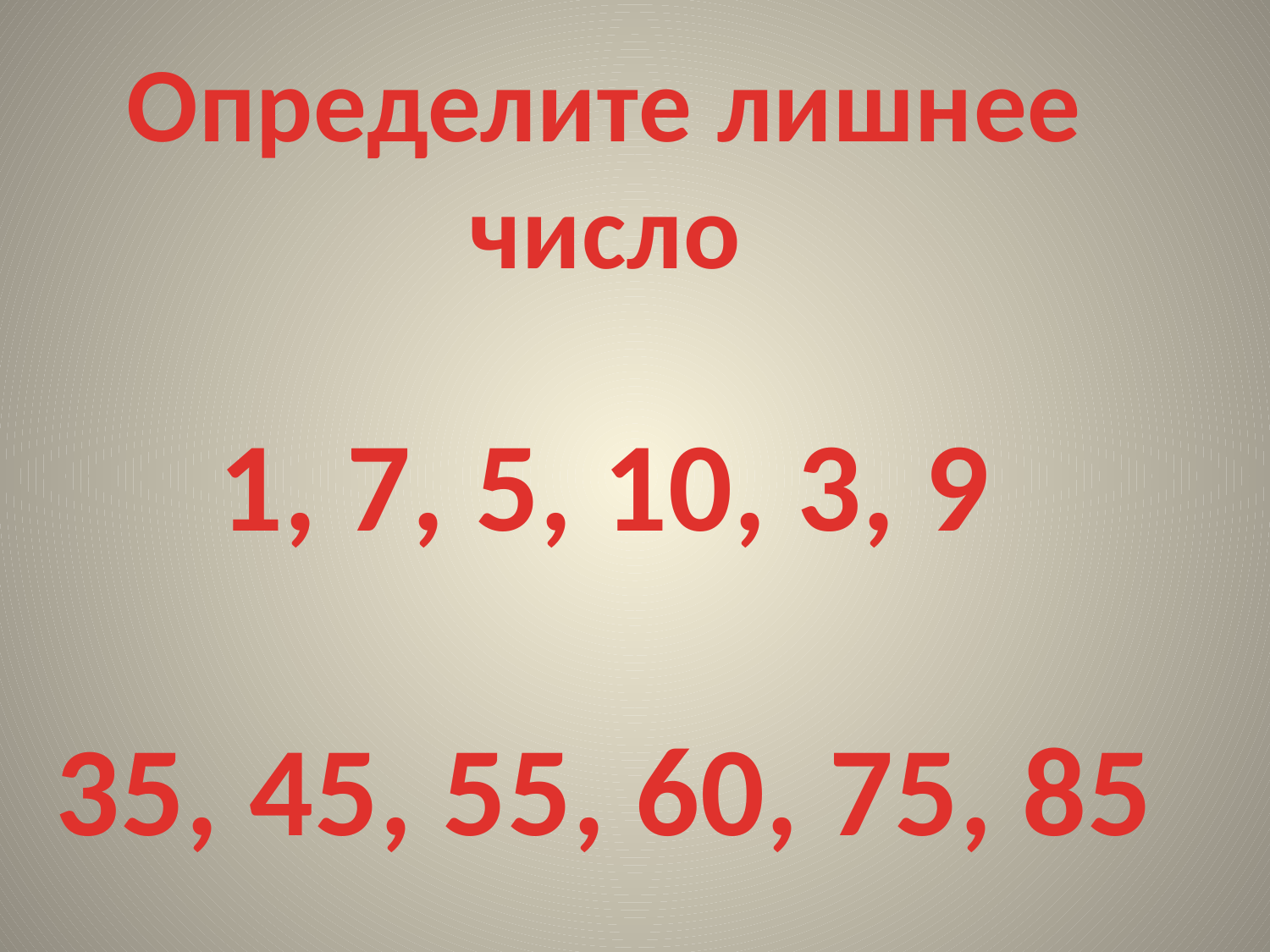

Определите лишнее число

1, 7, 5, 10, 3, 9

35, 45, 55, 60, 75, 85